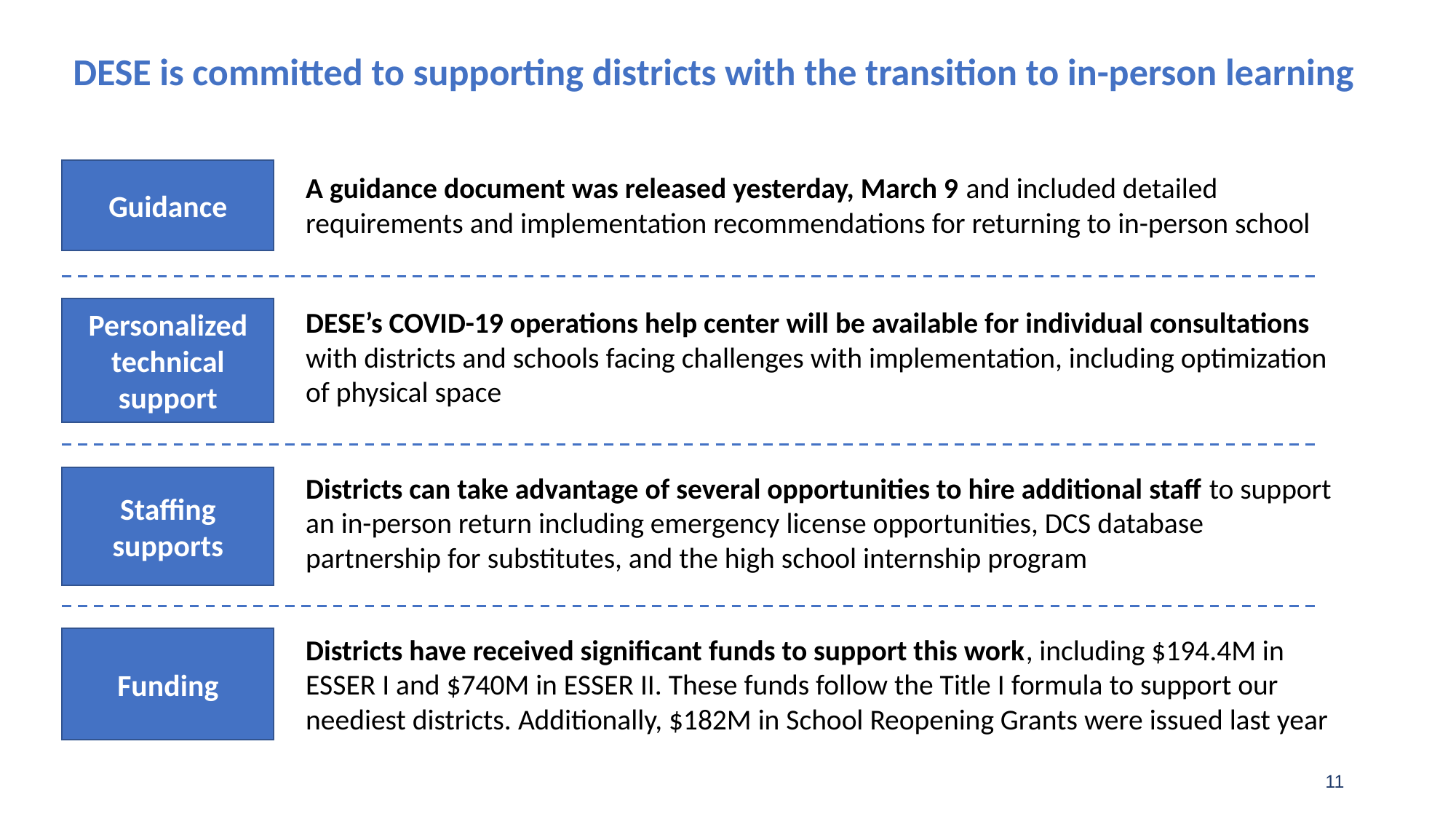

DESE is committed to supporting districts with the transition to in-person learning
Guidance
A guidance document was released yesterday, March 9 and included detailed requirements and implementation recommendations for returning to in-person school

DESE’s COVID-19 operations help center will be available for individual consultations with districts and schools facing challenges with implementation, including optimization of physical space

Districts can take advantage of several opportunities to hire additional staff to support an in-person return including emergency license opportunities, DCS database partnership for substitutes, and the high school internship program

Districts have received significant funds to support this work, including $194.4M in ESSER I and $740M in ESSER II. These funds follow the Title I formula to support our neediest districts. Additionally, $182M in School Reopening Grants were issued last year

Personalized technical support
Staffing supports
Funding
11